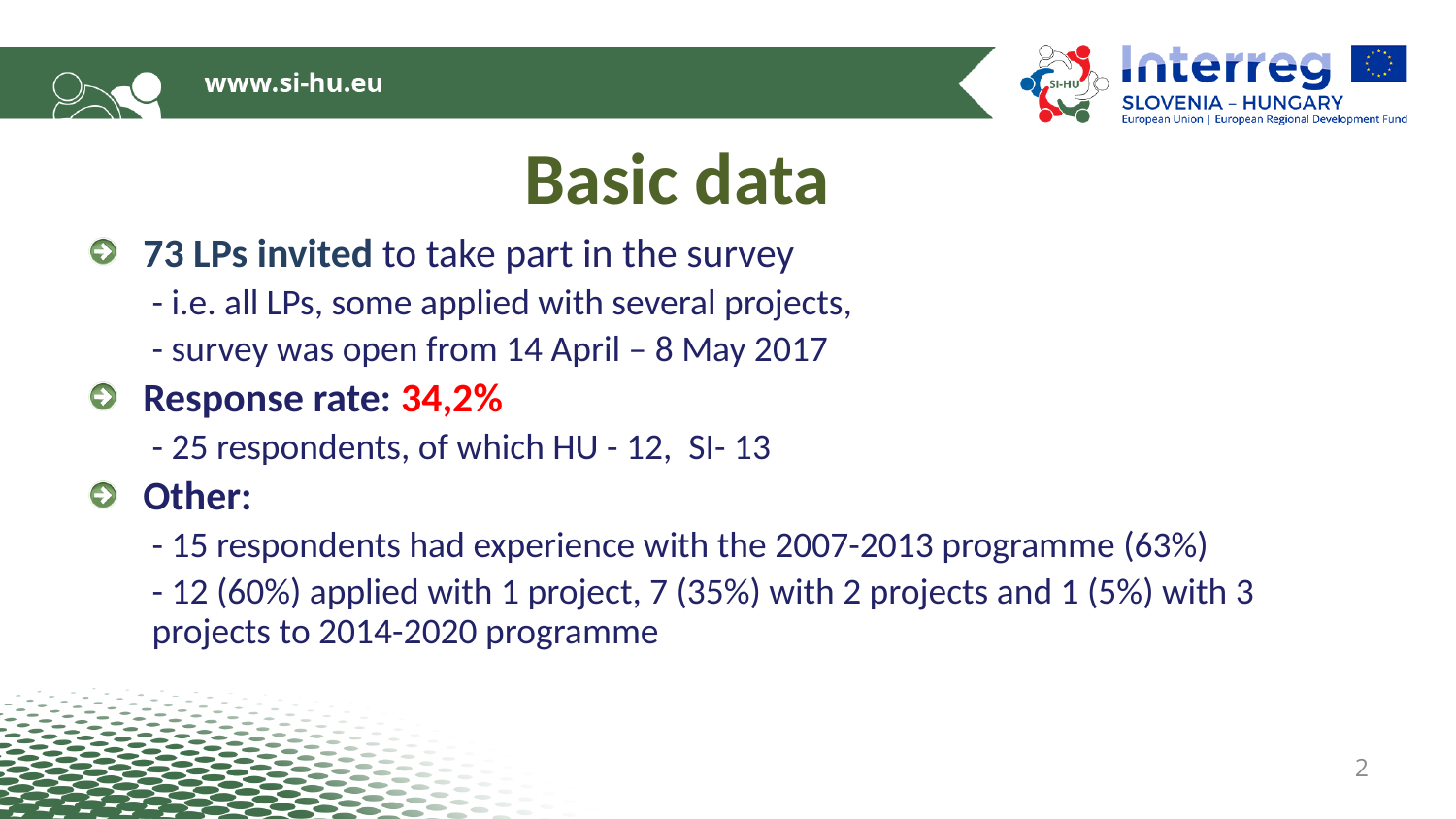

# Basic data
73 LPs invited to take part in the survey
- i.e. all LPs, some applied with several projects,
- survey was open from 14 April – 8 May 2017
Response rate: 34,2%
- 25 respondents, of which HU - 12,  SI- 13
Other:
- 15 respondents had experience with the 2007-2013 programme (63%)
- 12 (60%) applied with 1 project, 7 (35%) with 2 projects and 1 (5%) with 3 projects to 2014-2020 programme

2